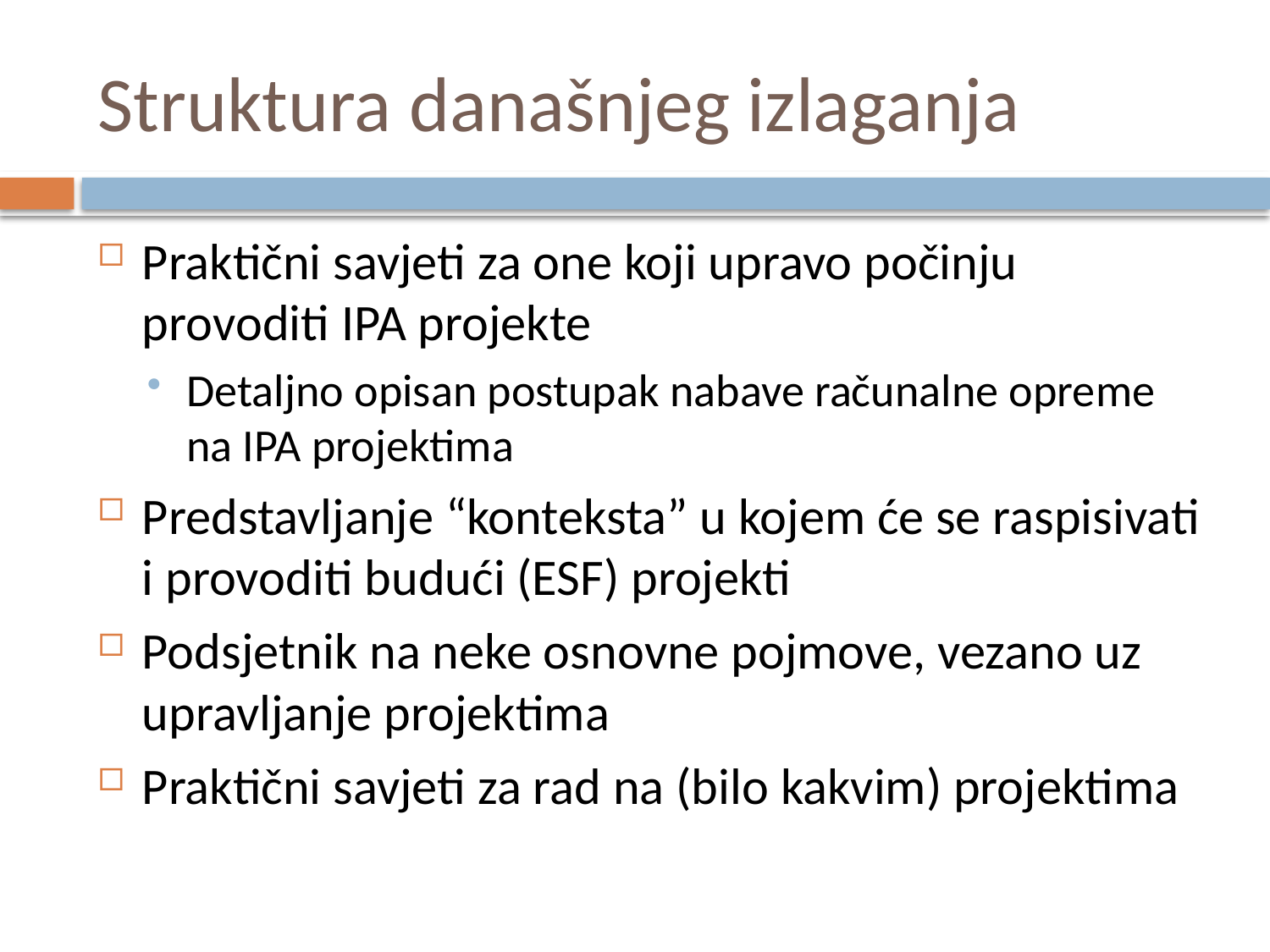

# Struktura današnjeg izlaganja
Praktični savjeti za one koji upravo počinju provoditi IPA projekte
Detaljno opisan postupak nabave računalne opreme na IPA projektima
Predstavljanje “konteksta” u kojem će se raspisivati i provoditi budući (ESF) projekti
Podsjetnik na neke osnovne pojmove, vezano uz upravljanje projektima
Praktični savjeti za rad na (bilo kakvim) projektima